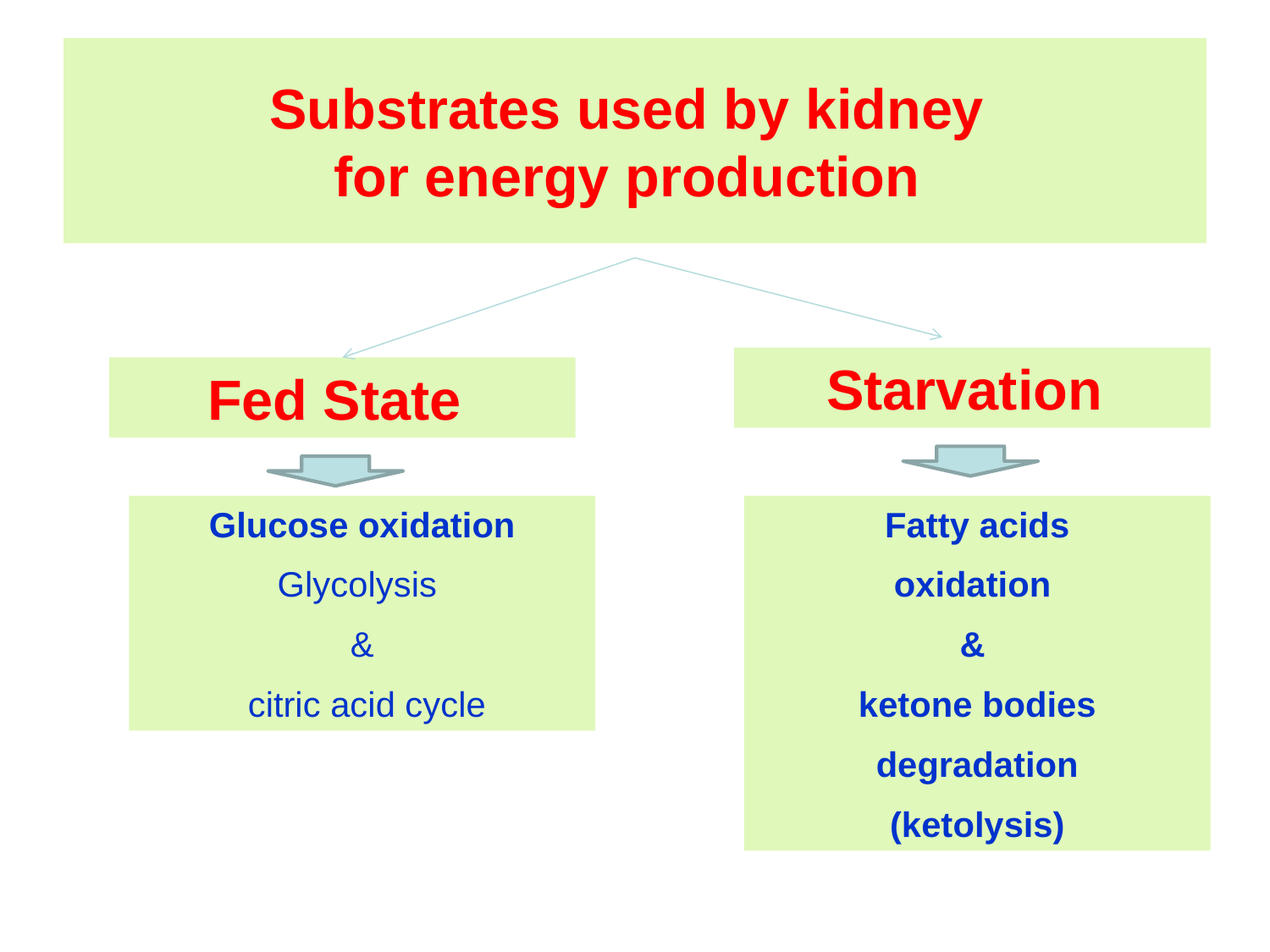

# Substrates used by kidney for energy production
Starvation
Fed State

Glucose oxidation
Glycolysis
&
 citric acid cycle
Fatty acids
oxidation
&
ketone bodies
degradation
(ketolysis)